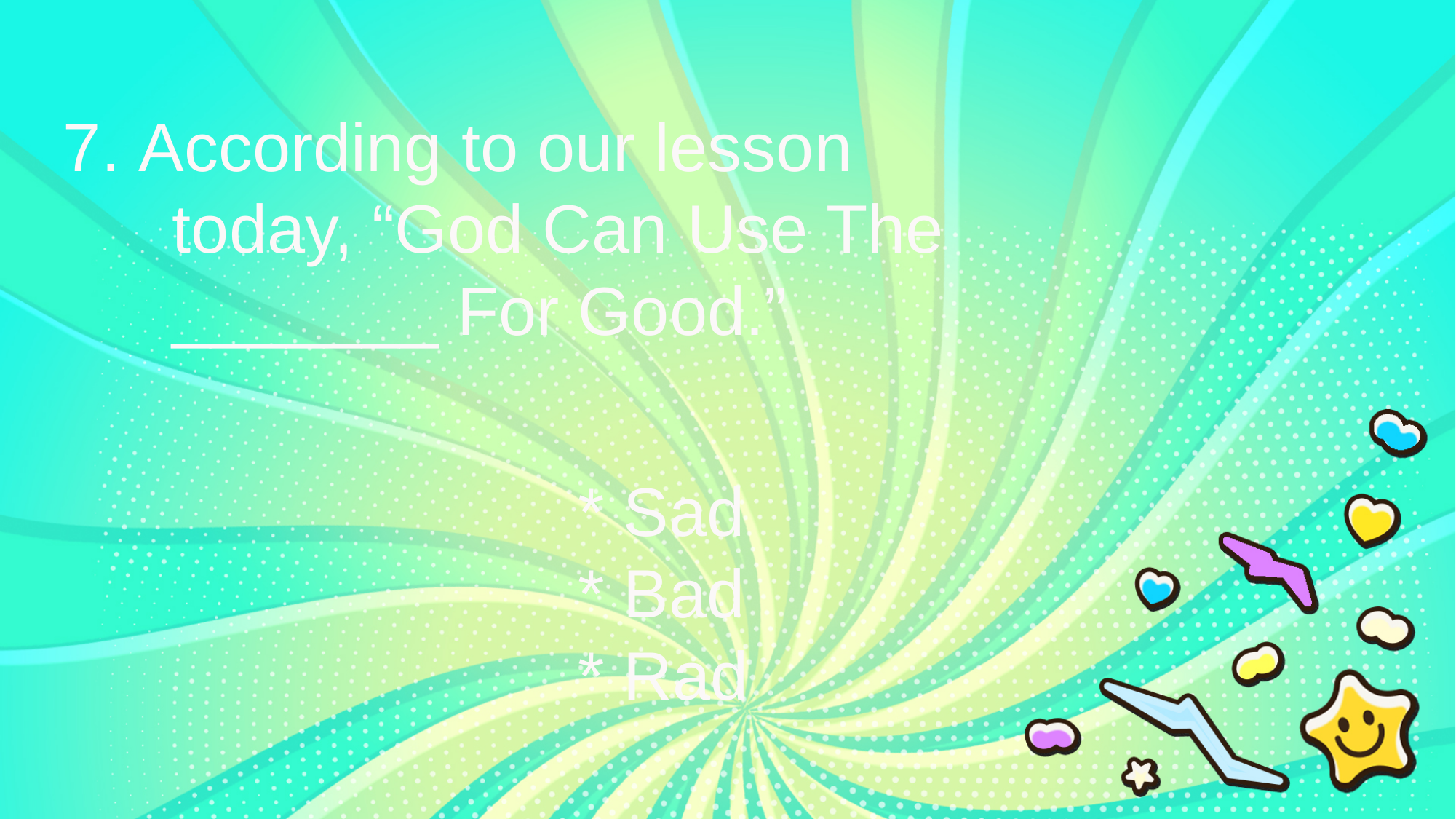

7. According to our lesson
	today, “God Can Use The
	_______ For Good.”
* Sad
* Bad
* Rad